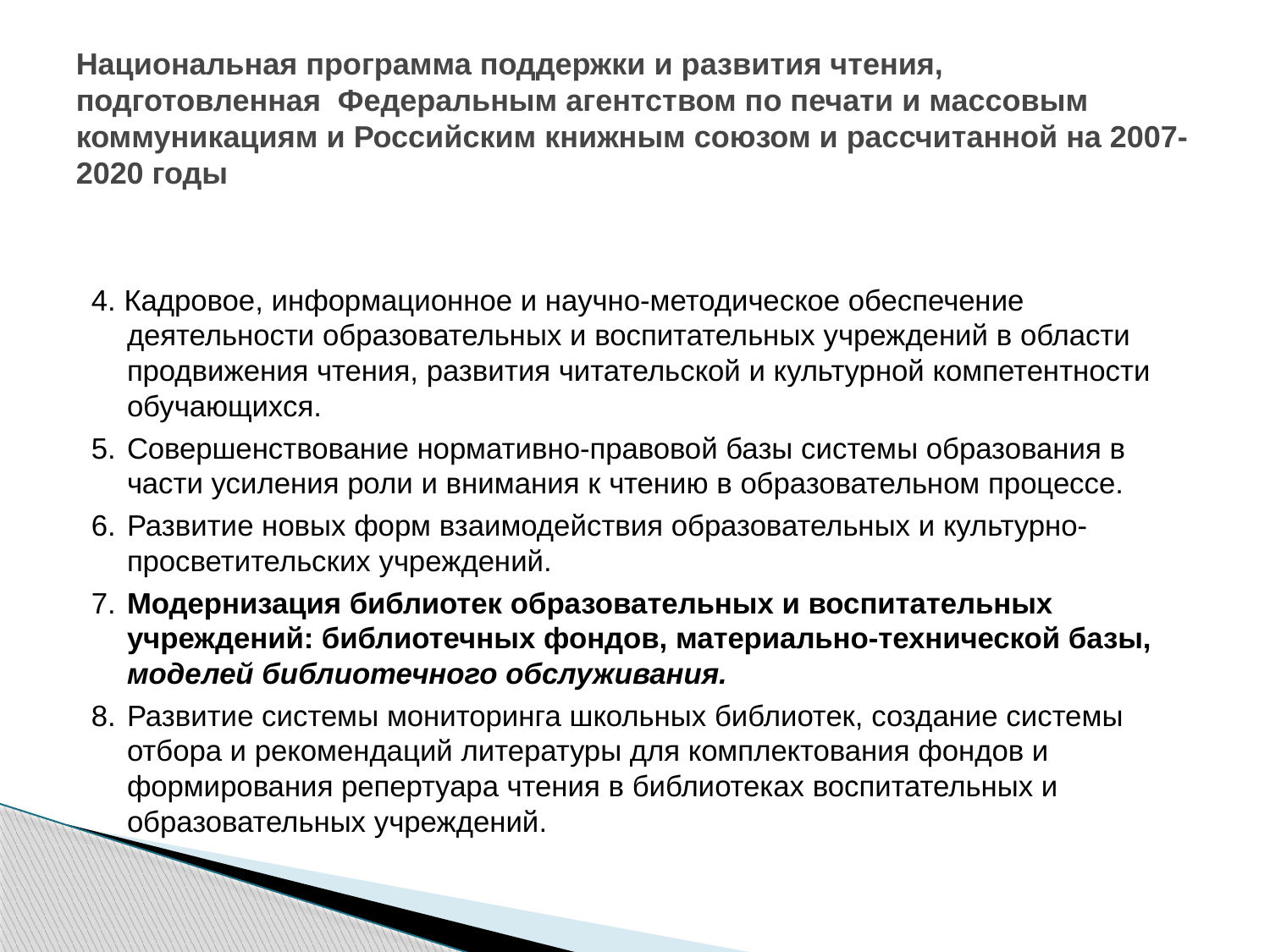

# Национальная программа поддержки и развития чтения, подготовленная  Федеральным агентством по печати и массовым коммуникациям и Российским книжным союзом и рассчитанной на 2007-2020 годы
4. Кадровое, информационное и научно-методическое обеспечение деятельности образовательных и воспитательных учреждений в области продвижения чтения, развития читательской и культурной компетентности обучающихся.
5.	Совершенствование нормативно-правовой базы системы образования в части усиления роли и внимания к чтению в образовательном процессе.
6.	Развитие новых форм взаимодействия образовательных и культурно-просветительских учреждений.
7.	Модернизация библиотек образовательных и воспитательных учреждений: библиотечных фондов, материально-технической базы, моделей библиотечного обслуживания.
8.	Развитие системы мониторинга школьных библиотек, создание системы отбора и рекомендаций литературы для комплектования фондов и формирования репертуара чтения в библиотеках воспитательных и образовательных учреждений.